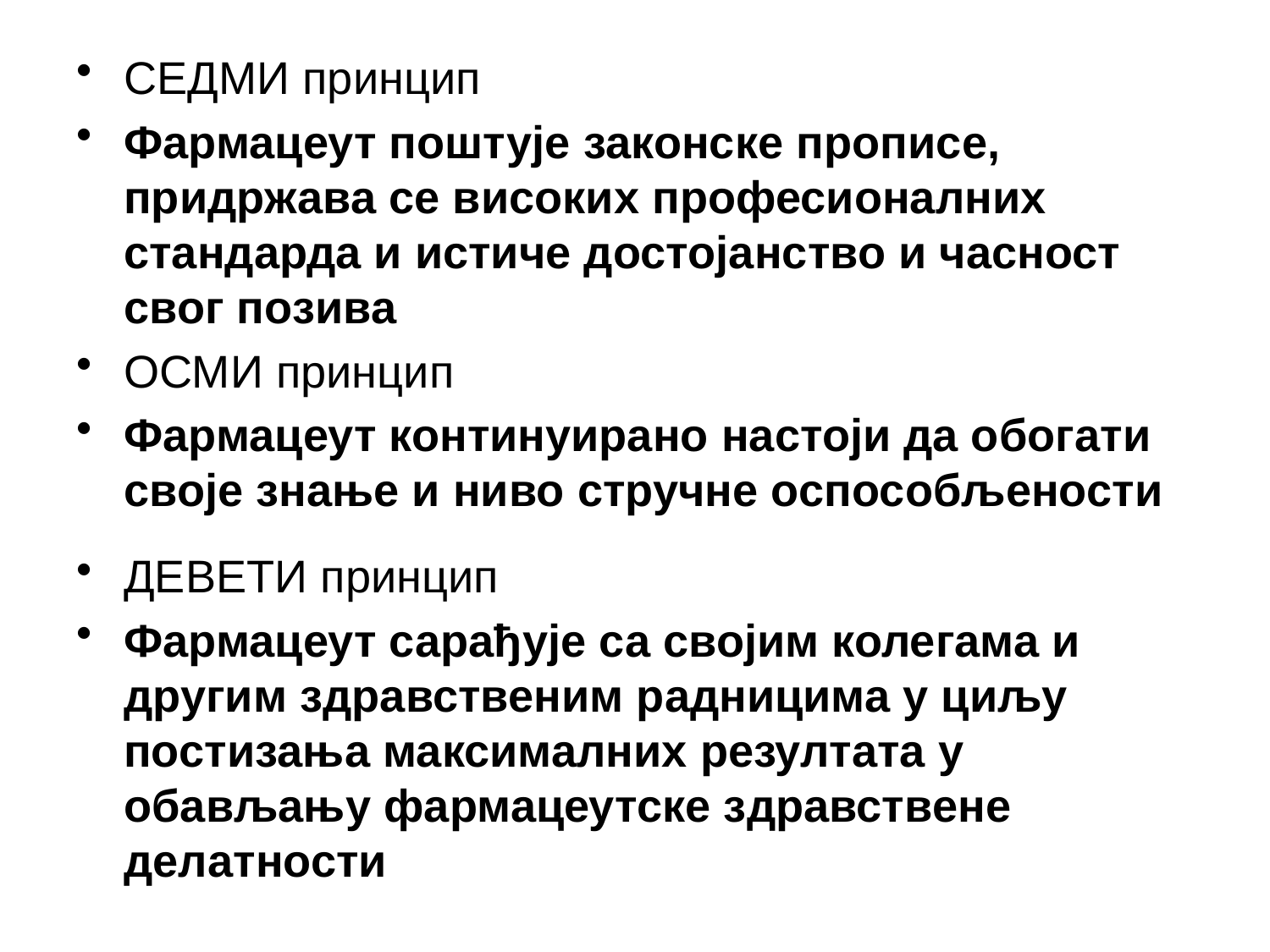

СЕДМИ принцип
Фармацеут поштује законске прописе, придржава се високих професионалних стандарда и истиче достојанство и часност свог позива
ОСМИ принцип
Фармацеут континуирано настоји да обогати своје знање и ниво стручне оспособљености

ДЕВЕТИ принцип
Фармацеут сарађује са својим колегама и другим здравственим радницима у циљу постизања максималних резултата у обављању фармацеутске здравствене делатности